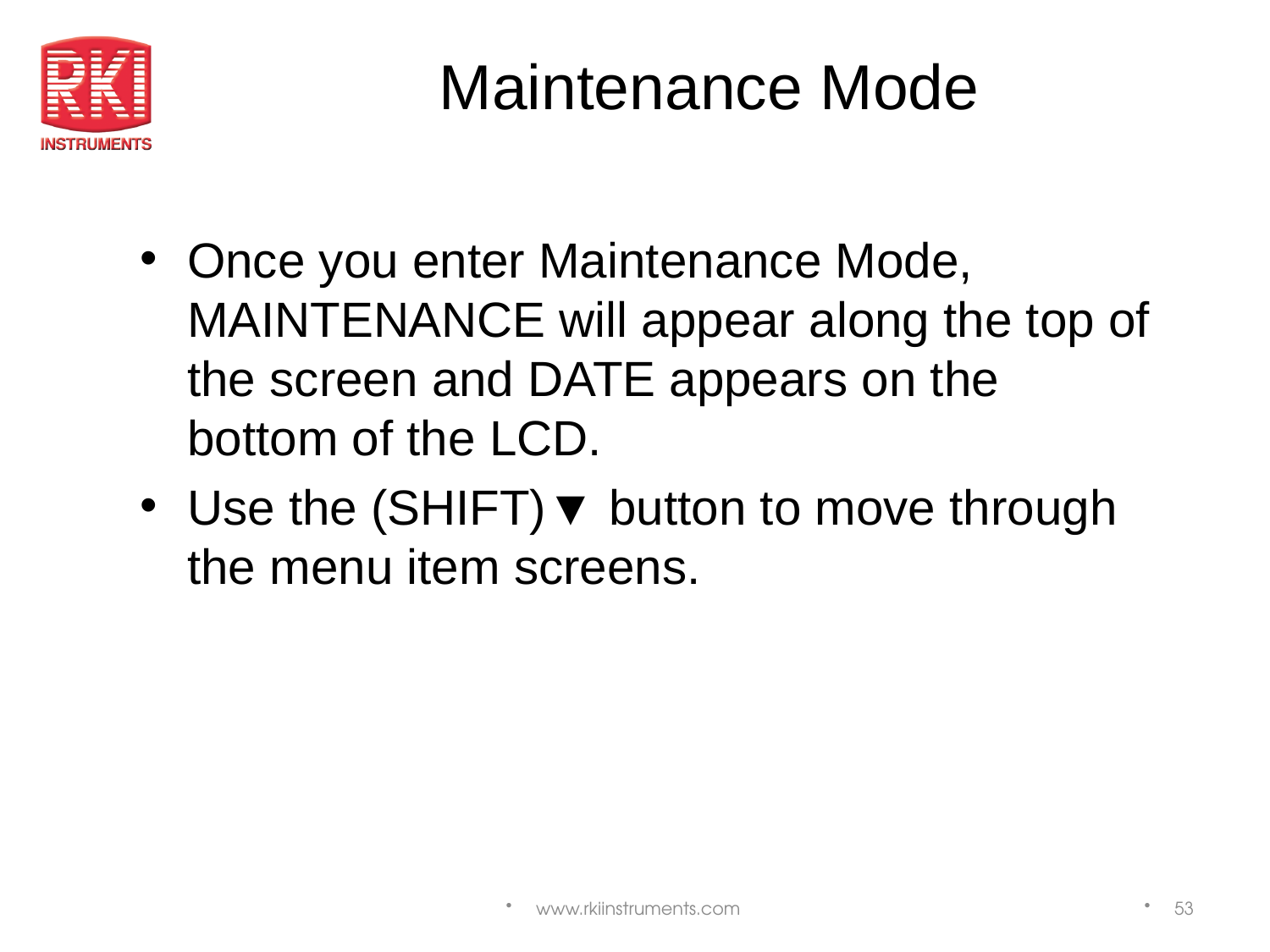

# Maintenance Mode
Once you enter Maintenance Mode, MAINTENANCE will appear along the top of the screen and DATE appears on the bottom of the LCD.
Use the (SHIFT)▼ button to move through the menu item screens.
www.rkiinstruments.com
53